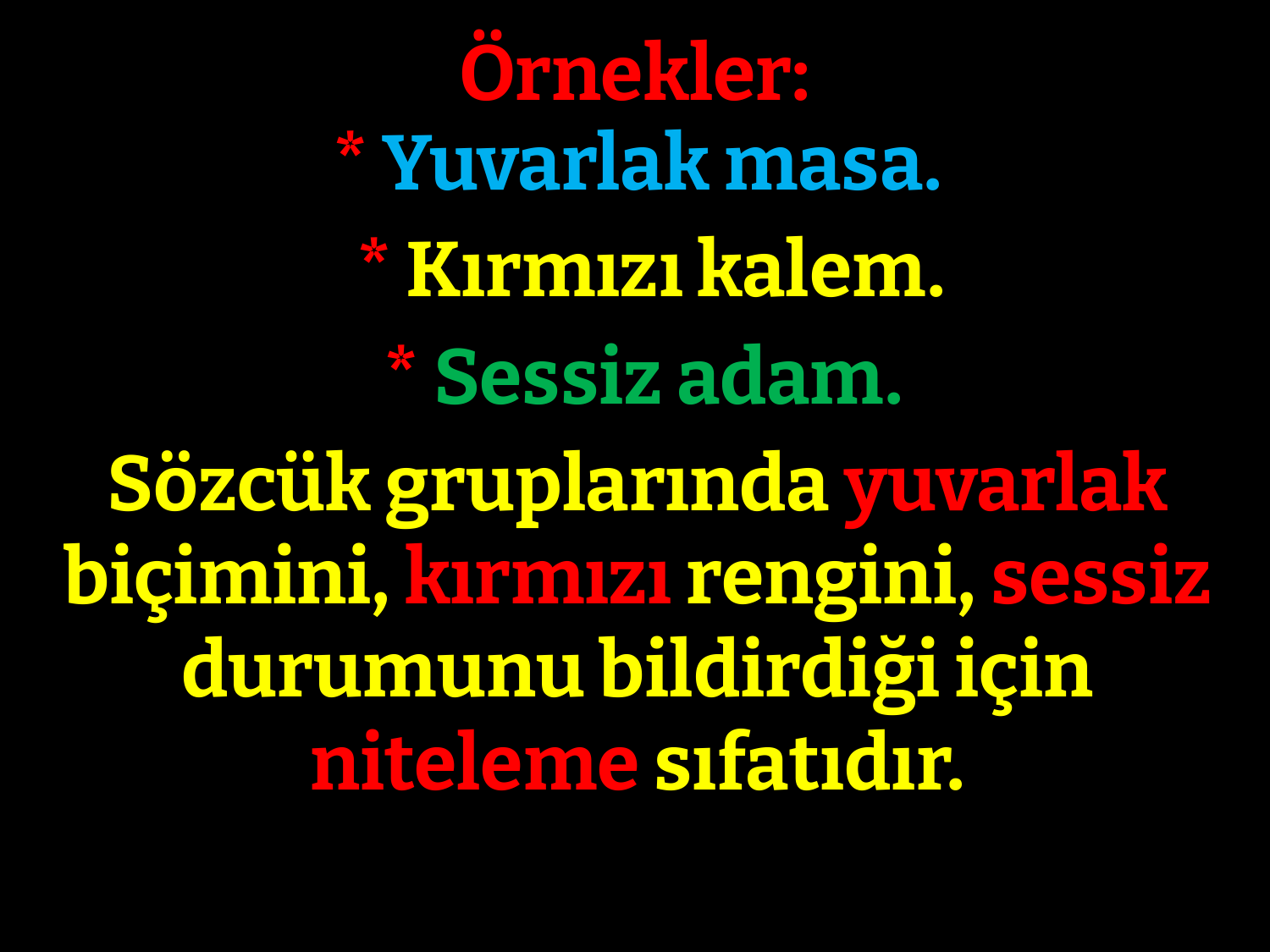

Örnekler:
* Yuvarlak masa.
* Kırmızı kalem.
#
* Sessiz adam.
Sözcük gruplarında yuvarlak biçimini, kırmızı rengini, sessiz durumunu bildirdiği için niteleme sıfatıdır.